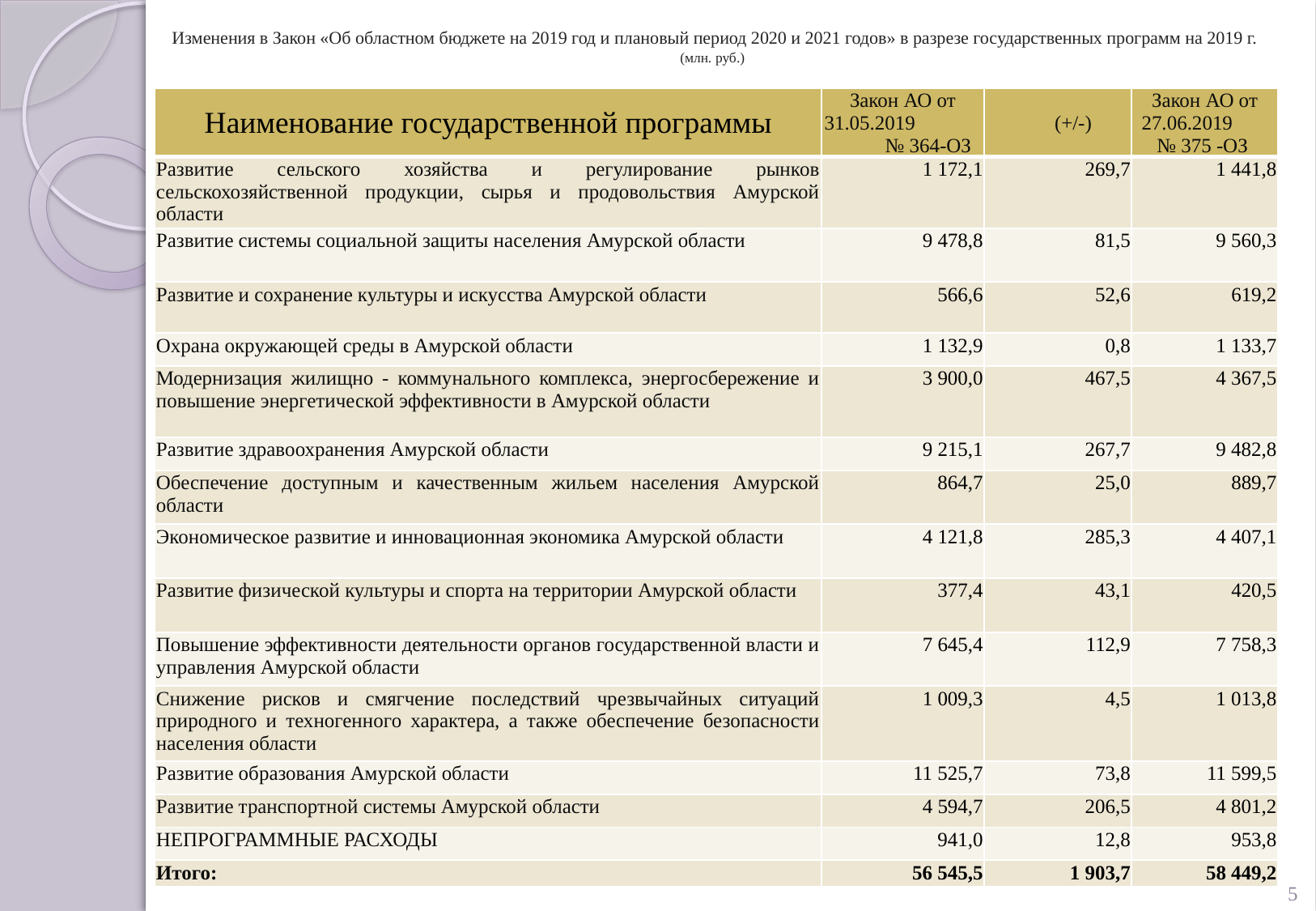

# Изменения в Закон «Об областном бюджете на 2019 год и плановый период 2020 и 2021 годов» в разрезе государственных программ на 2019 г.  (млн. руб.)
| Наименование государственной программы | Закон АО от 31.05.2019 № 364-ОЗ | (+/-) | Закон АО от 27.06.2019 № 375 -ОЗ |
| --- | --- | --- | --- |
| Развитие сельского хозяйства и регулирование рынков сельскохозяйственной продукции, сырья и продовольствия Амурской области | 1 172,1 | 269,7 | 1 441,8 |
| Развитие системы социальной защиты населения Амурской области | 9 478,8 | 81,5 | 9 560,3 |
| Развитие и сохранение культуры и искусства Амурской области | 566,6 | 52,6 | 619,2 |
| Охрана окружающей среды в Амурской области | 1 132,9 | 0,8 | 1 133,7 |
| Модернизация жилищно - коммунального комплекса, энергосбережение и повышение энергетической эффективности в Амурской области | 3 900,0 | 467,5 | 4 367,5 |
| Развитие здравоохранения Амурской области | 9 215,1 | 267,7 | 9 482,8 |
| Обеспечение доступным и качественным жильем населения Амурской области | 864,7 | 25,0 | 889,7 |
| Экономическое развитие и инновационная экономика Амурской области | 4 121,8 | 285,3 | 4 407,1 |
| Развитие физической культуры и спорта на территории Амурской области | 377,4 | 43,1 | 420,5 |
| Повышение эффективности деятельности органов государственной власти и управления Амурской области | 7 645,4 | 112,9 | 7 758,3 |
| Снижение рисков и смягчение последствий чрезвычайных ситуаций природного и техногенного характера, а также обеспечение безопасности населения области | 1 009,3 | 4,5 | 1 013,8 |
| Развитие образования Амурской области | 11 525,7 | 73,8 | 11 599,5 |
| Развитие транспортной системы Амурской области | 4 594,7 | 206,5 | 4 801,2 |
| НЕПРОГРАММНЫЕ РАСХОДЫ | 941,0 | 12,8 | 953,8 |
| Итого: | 56 545,5 | 1 903,7 | 58 449,2 |
5